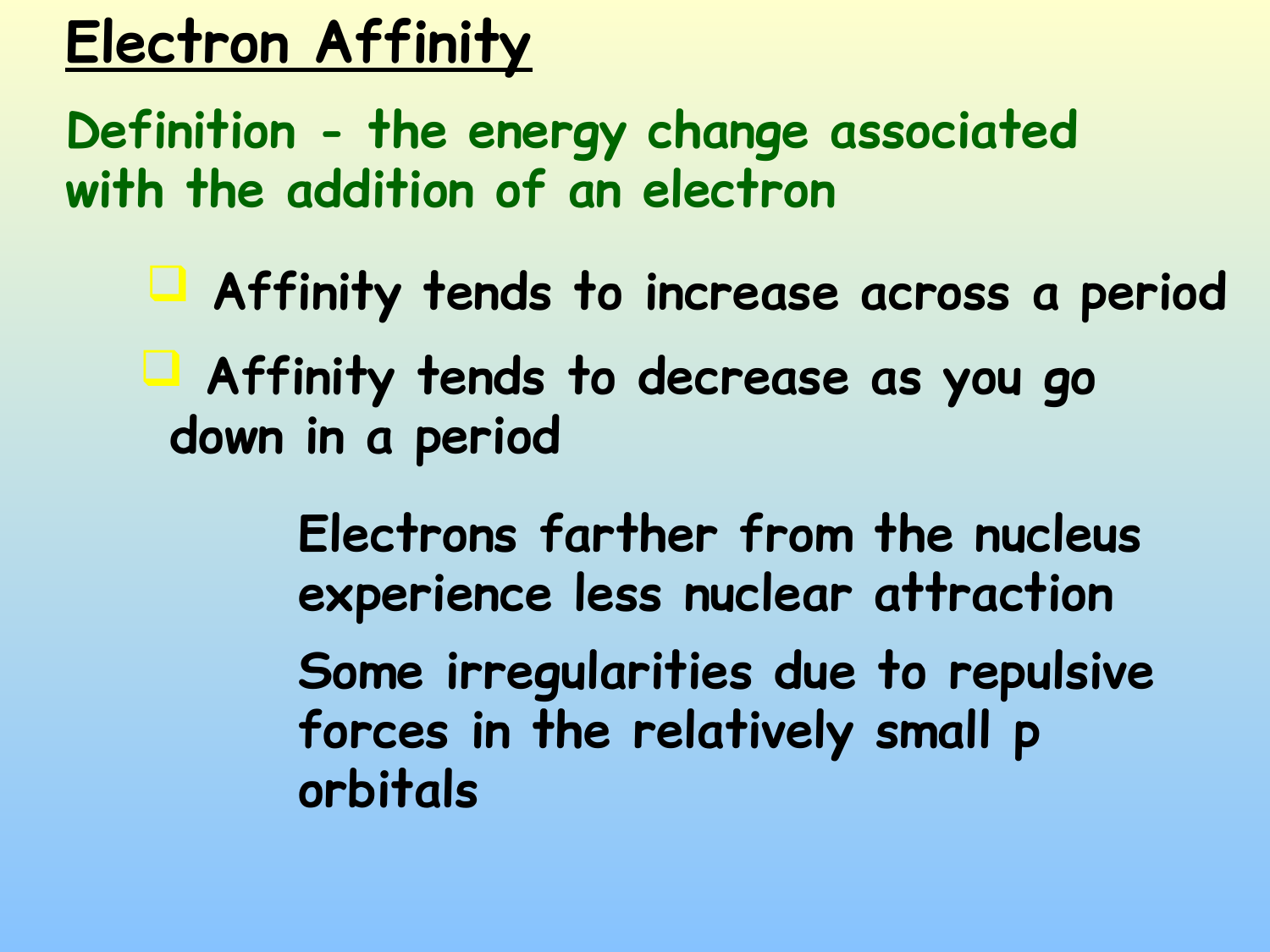

Electron Affinity
Definition - the energy change associated with the addition of an electron
 Affinity tends to increase across a period
 Affinity tends to decrease as you go down in a period
Electrons farther from the nucleus experience less nuclear attraction
Some irregularities due to repulsive forces in the relatively small p orbitals